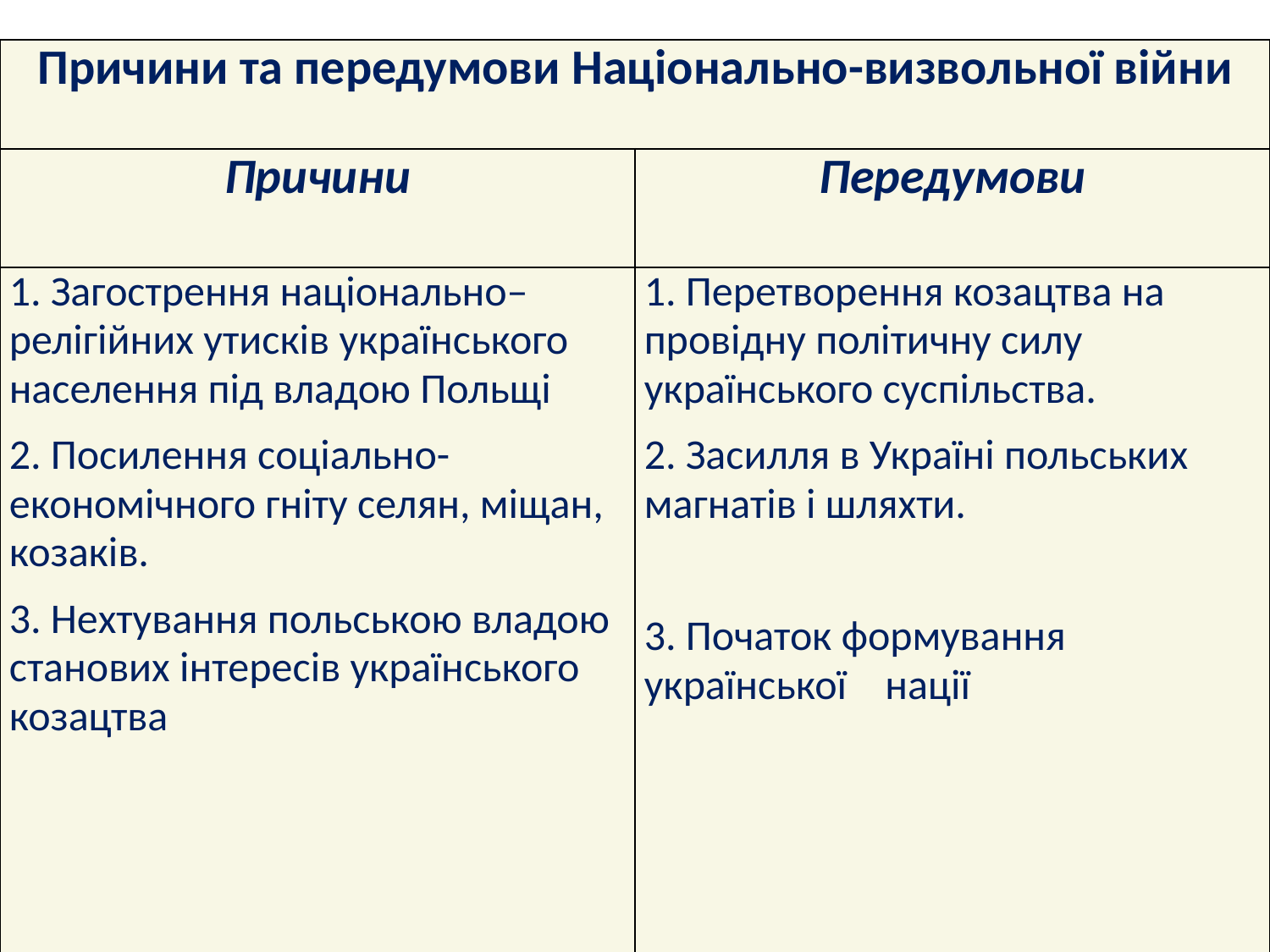

#
| Причини та передумови Національно-визвольної війни |  |
| --- | --- |
| Причини | Передумови |
| 1. Загострення національно–релігійних утисків українського населення під владою Польщі 2. Посилення соціально- економічного гніту селян, міщан, козаків. 3. Нехтування польською владою станових інтересів українського козацтва | 1. Перетворення козацтва на провідну політичну силу українського суспільства. 2. Засилля в Україні польських магнатів і шляхти. 3. Початок формування української нації |